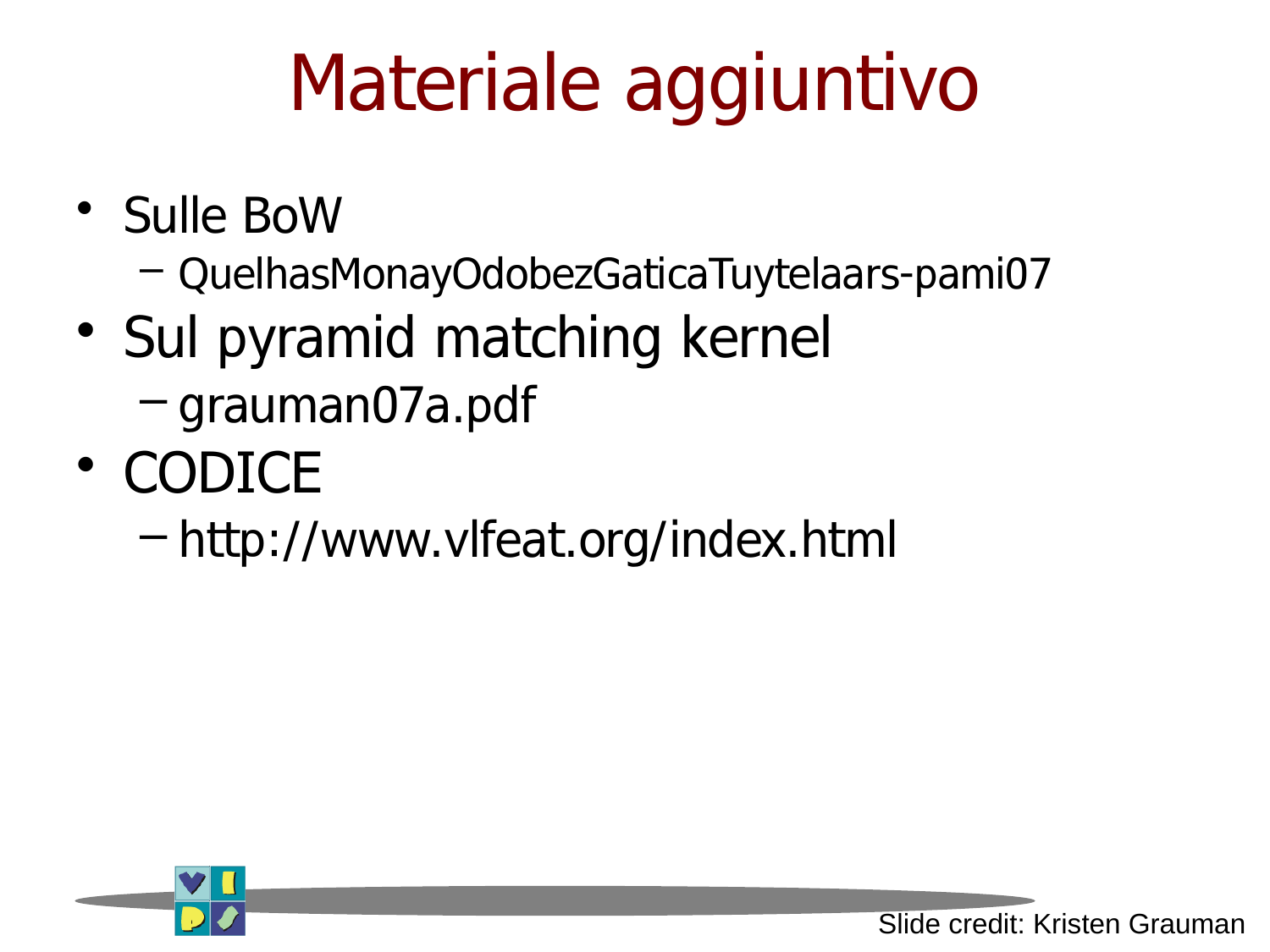

# Materiale aggiuntivo
Sulle BoW
QuelhasMonayOdobezGaticaTuytelaars-pami07
Sul pyramid matching kernel
grauman07a.pdf
CODICE
http://www.vlfeat.org/index.html
Slide credit: Kristen Grauman